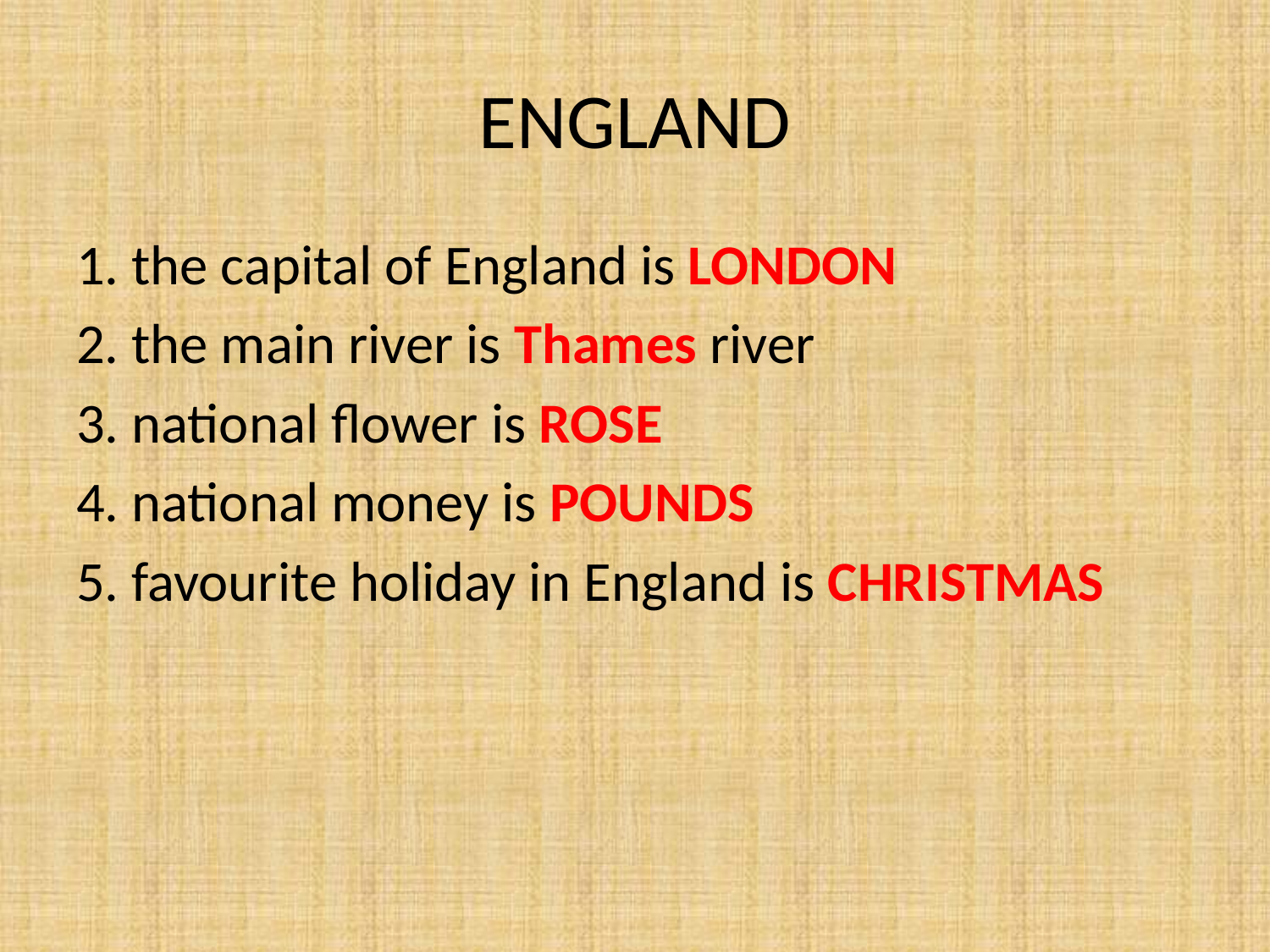

# ENGLAND
1. the capital of England is LONDON
2. the main river is Thames river
3. national flower is ROSE
4. national money is POUNDS
5. favourite holiday in England is CHRISTMAS